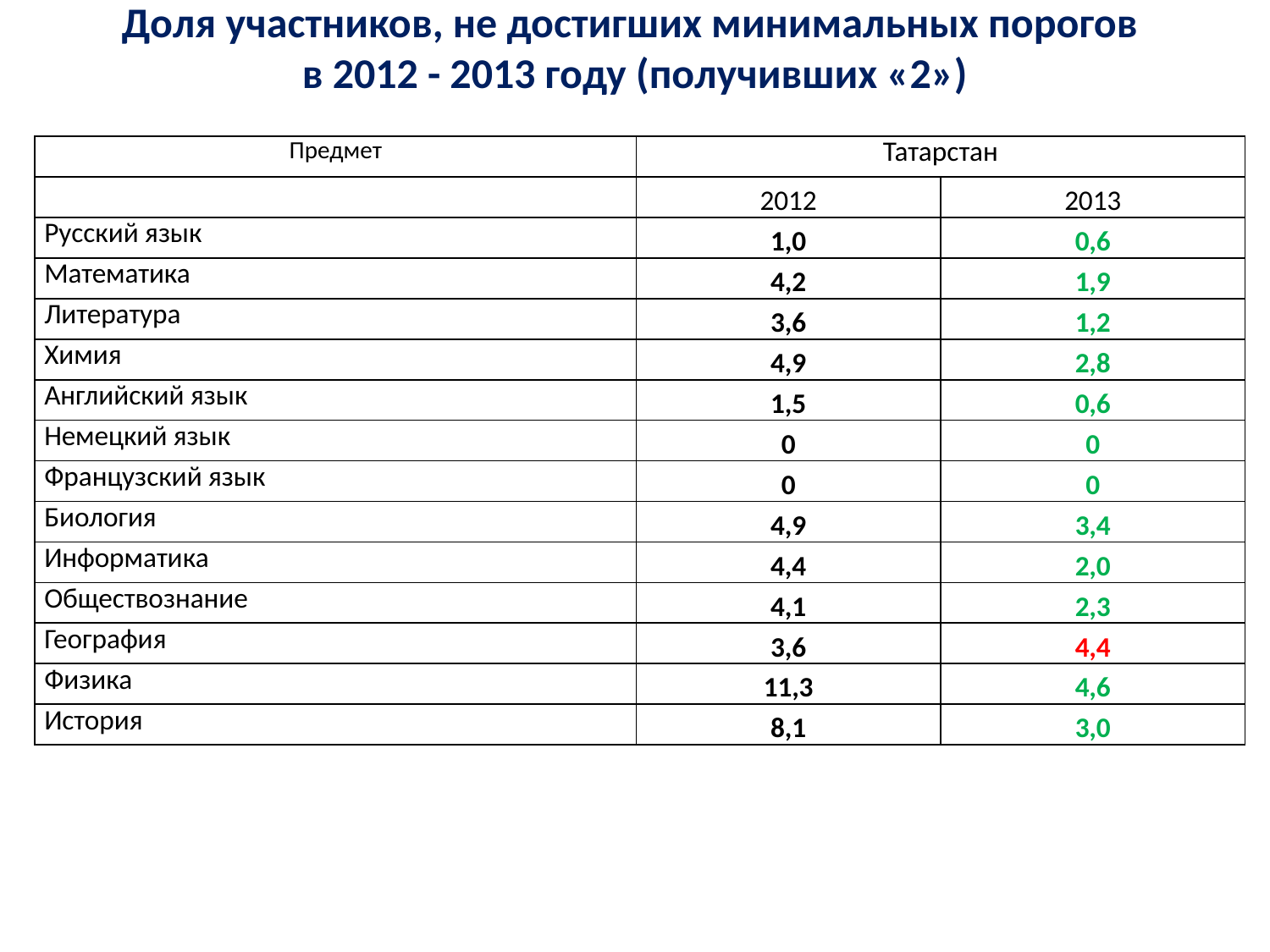

# Доля участников, не достигших минимальных порогов в 2012 - 2013 году (получивших «2»)
| Предмет | Татарстан |  |
| --- | --- | --- |
|  | 2012 | 2013 |
| Русский язык | 1,0 | 0,6 |
| Математика | 4,2 | 1,9 |
| Литература | 3,6 | 1,2 |
| Химия | 4,9 | 2,8 |
| Английский язык | 1,5 | 0,6 |
| Немецкий язык | 0 | 0 |
| Французский язык | 0 | 0 |
| Биология | 4,9 | 3,4 |
| Информатика | 4,4 | 2,0 |
| Обществознание | 4,1 | 2,3 |
| География | 3,6 | 4,4 |
| Физика | 11,3 | 4,6 |
| История | 8,1 | 3,0 |